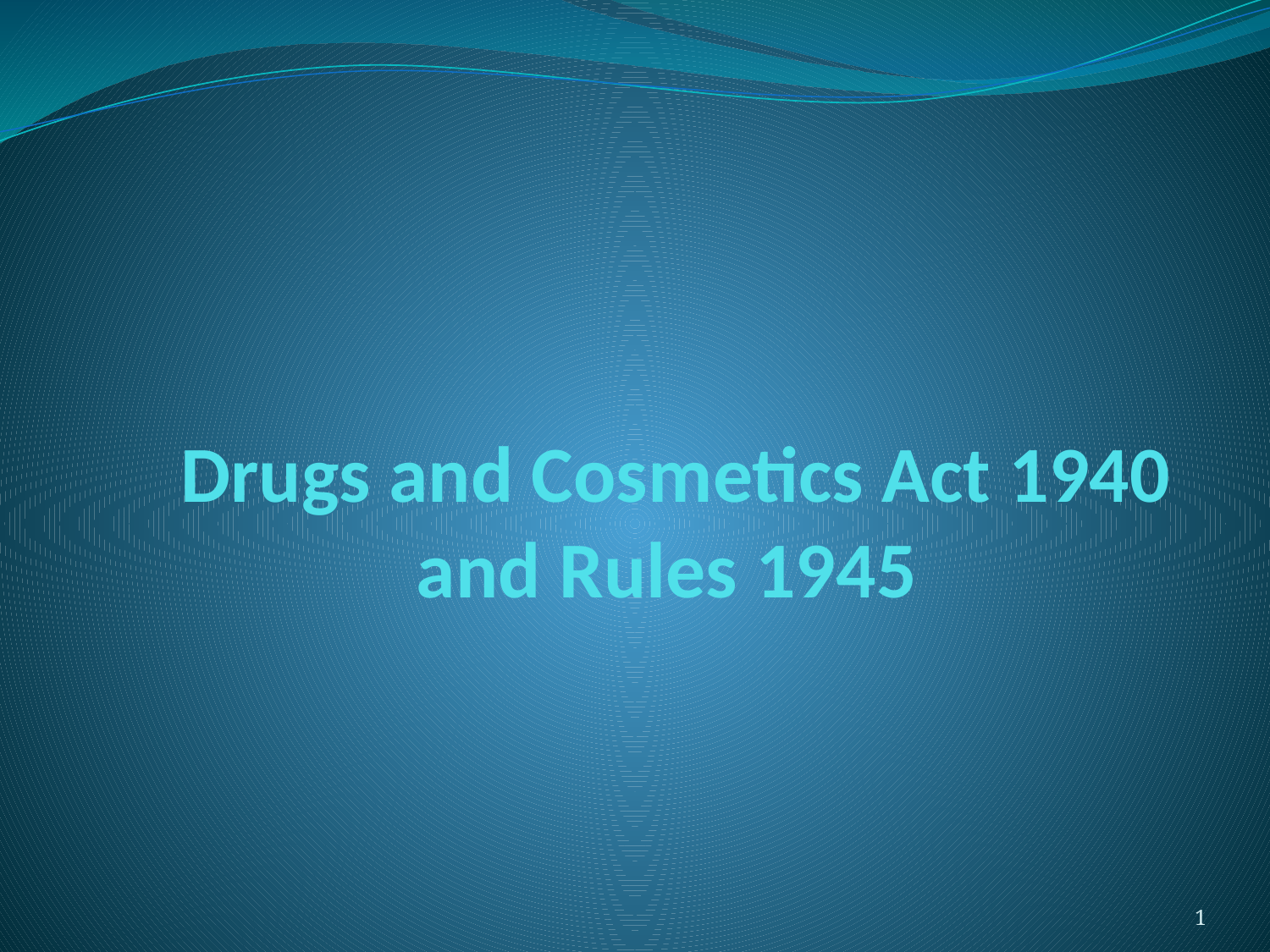

# Drugs and Cosmetics Act 1940 and Rules 1945

1